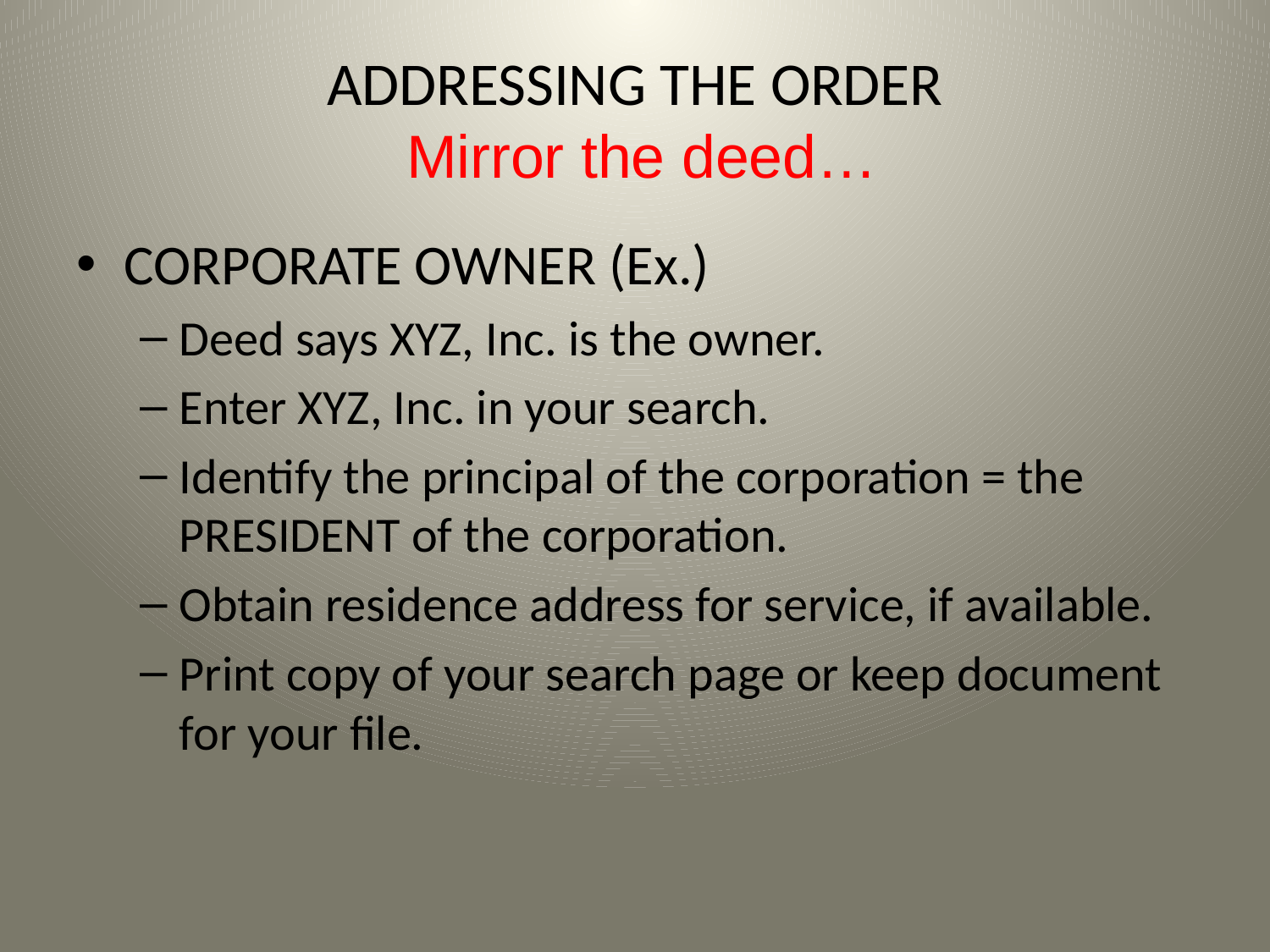

# ADDRESSING THE ORDER Mirror the deed…
CORPORATE OWNER (Ex.)
Deed says XYZ, Inc. is the owner.
Enter XYZ, Inc. in your search.
Identify the principal of the corporation = the PRESIDENT of the corporation.
Obtain residence address for service, if available.
Print copy of your search page or keep document for your file.